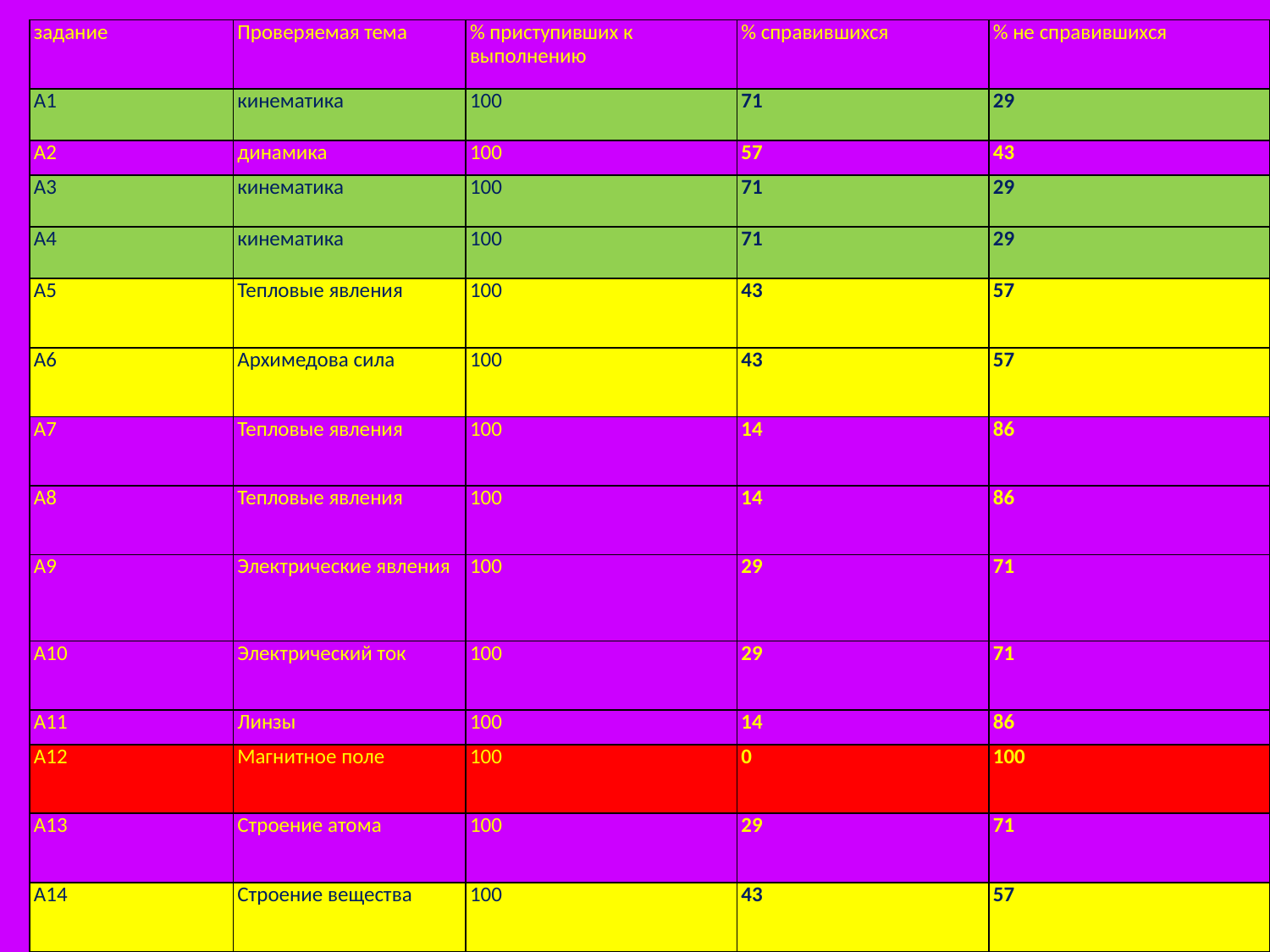

| задание | Проверяемая тема | % приступивших к выполнению | % справившихся | % не справившихся |
| --- | --- | --- | --- | --- |
| А1 | кинематика | 100 | 71 | 29 |
| А2 | динамика | 100 | 57 | 43 |
| А3 | кинематика | 100 | 71 | 29 |
| А4 | кинематика | 100 | 71 | 29 |
| А5 | Тепловые явления | 100 | 43 | 57 |
| А6 | Архимедова сила | 100 | 43 | 57 |
| А7 | Тепловые явления | 100 | 14 | 86 |
| А8 | Тепловые явления | 100 | 14 | 86 |
| А9 | Электрические явления | 100 | 29 | 71 |
| А10 | Электрический ток | 100 | 29 | 71 |
| А11 | Линзы | 100 | 14 | 86 |
| А12 | Магнитное поле | 100 | 0 | 100 |
| А13 | Строение атома | 100 | 29 | 71 |
| А14 | Строение вещества | 100 | 43 | 57 |
#